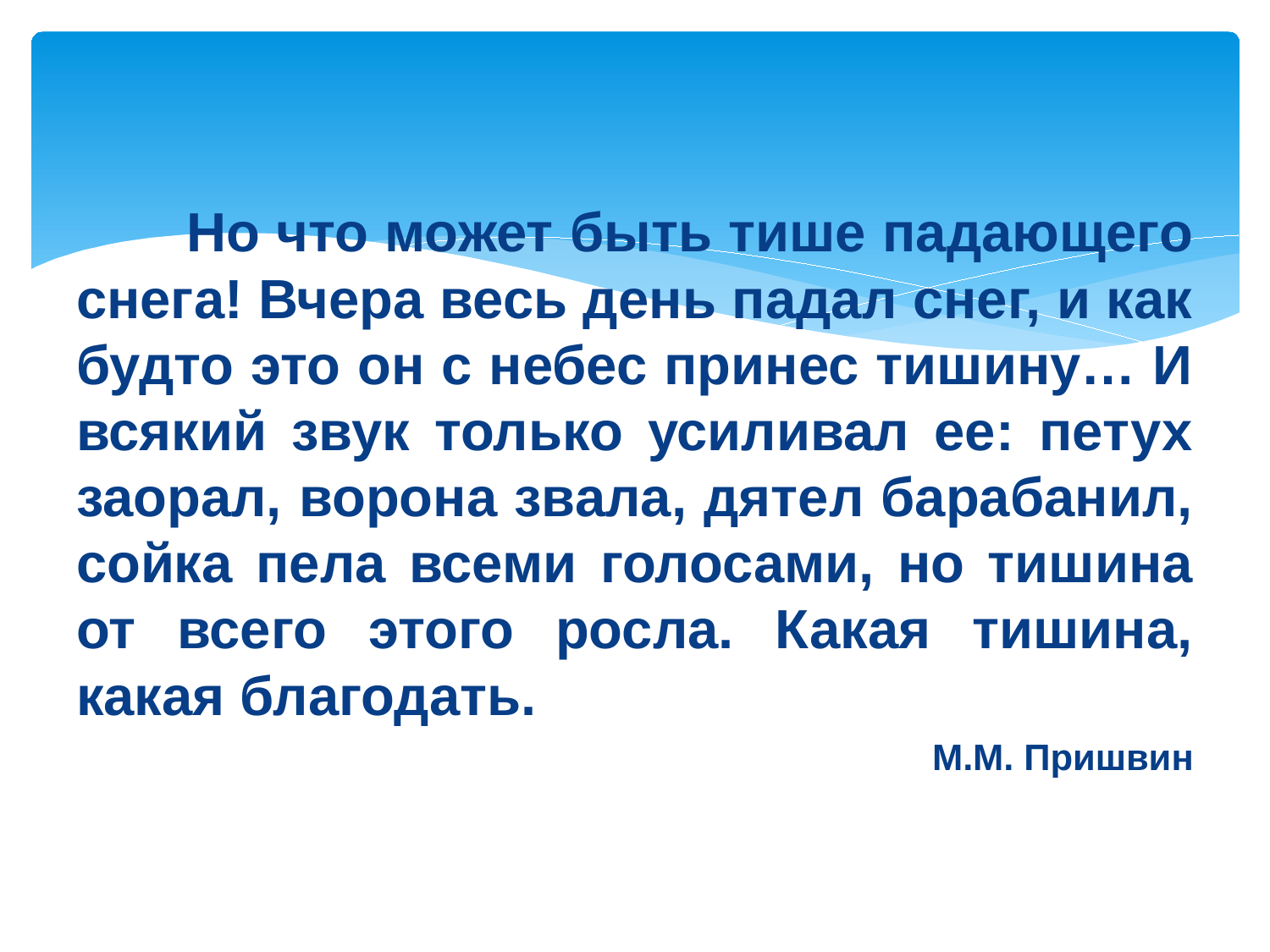

Но что может быть тише падающего снега! Вчера весь день падал снег, и как будто это он с небес принес тишину… И всякий звук только усиливал ее: петух заорал, ворона звала, дятел барабанил, сойка пела всеми голосами, но тишина от всего этого росла. Какая тишина, какая благодать.
М.М. Пришвин

#